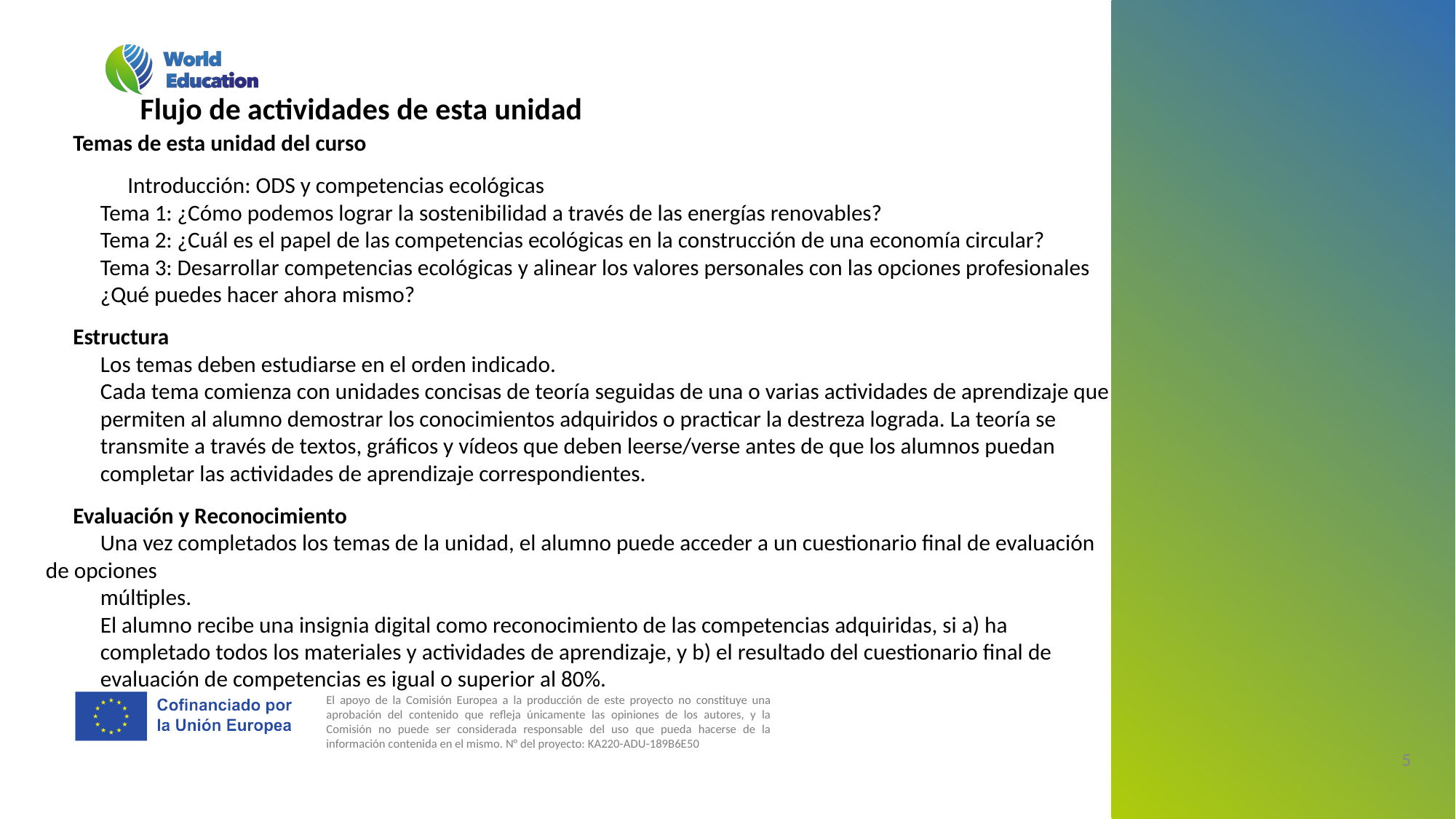

Flujo de actividades de esta unidad
Temas de esta unidad del curso
Introducción: ODS y competencias ecológicas
Tema 1: ¿Cómo podemos lograr la sostenibilidad a través de las energías renovables?
Tema 2: ¿Cuál es el papel de las competencias ecológicas en la construcción de una economía circular?
Tema 3: Desarrollar competencias ecológicas y alinear los valores personales con las opciones profesionales
¿Qué puedes hacer ahora mismo?
Estructura
Los temas deben estudiarse en el orden indicado.
Cada tema comienza con unidades concisas de teoría seguidas de una o varias actividades de aprendizaje que permiten al alumno demostrar los conocimientos adquiridos o practicar la destreza lograda. La teoría se transmite a través de textos, gráficos y vídeos que deben leerse/verse antes de que los alumnos puedan completar las actividades de aprendizaje correspondientes.
Evaluación y Reconocimiento
Una vez completados los temas de la unidad, el alumno puede acceder a un cuestionario final de evaluación de opciones
múltiples.
El alumno recibe una insignia digital como reconocimiento de las competencias adquiridas, si a) ha completado todos los materiales y actividades de aprendizaje, y b) el resultado del cuestionario final de evaluación de competencias es igual o superior al 80%.

5
5